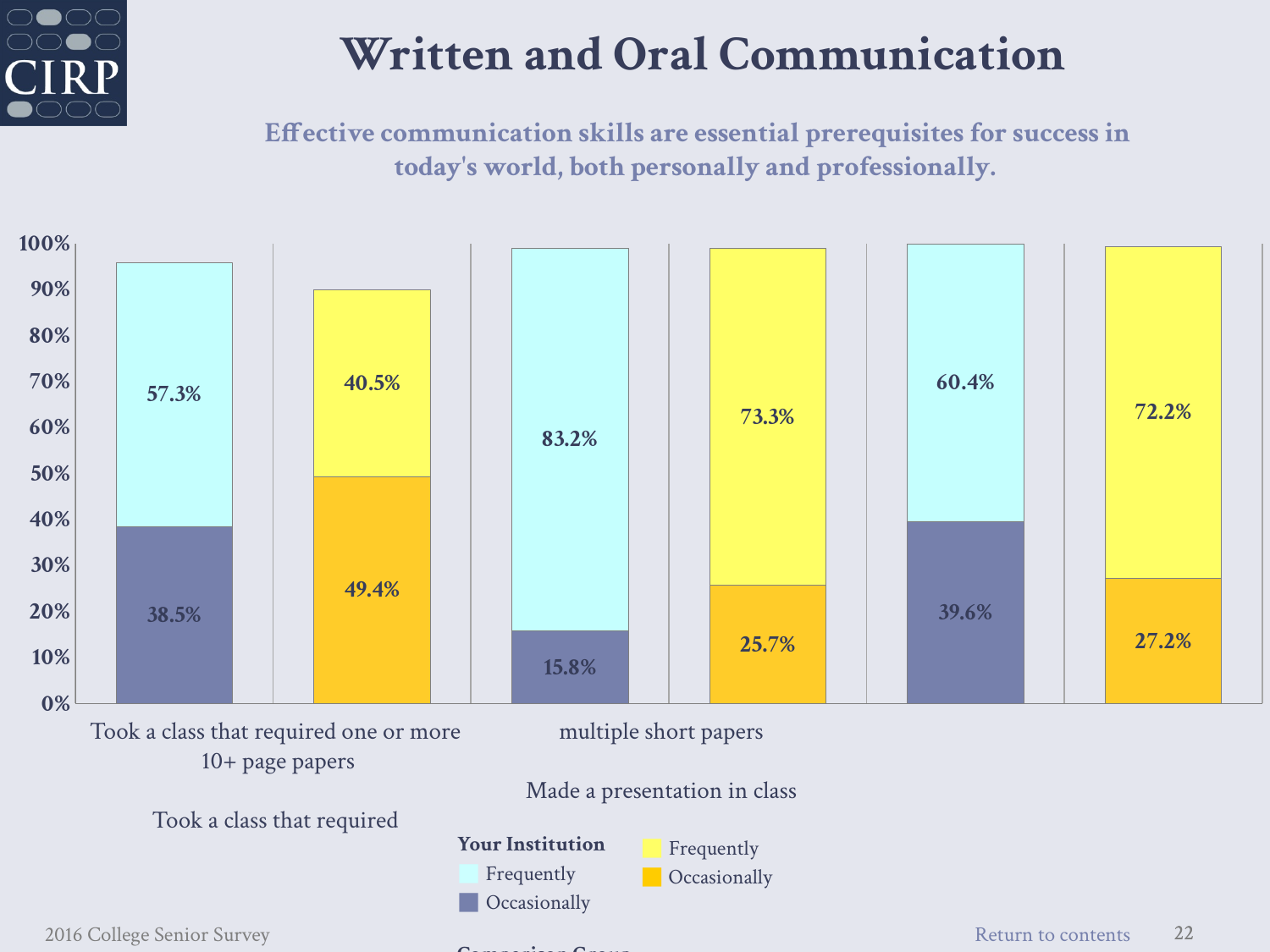

Written and Oral Communication
Effective communication skills are essential prerequisites for success in
today's world, both personally and professionally.

### Chart

| Category | occasionally | frequently |
|---|---|---|
| Took a class that required one or more 10+ page papers | 0.385 | 0.573 |
| comp | 0.494 | 0.405 |
| Took a class that required multiple short papers | 0.158 | 0.832 |
| comp | 0.257 | 0.733 |
| Made a presentation in class | 0.396 | 0.604 |
| comp | 0.272 | 0.722 |
Took a class that required one or more
10+ page papers

Took a class that required
multiple short papers

Made a presentation in class

Your Institution
■ Frequently
■ Occasionally

Comparison Group
■ Frequently
■ Occasionally

2016 College Senior Survey
22
22